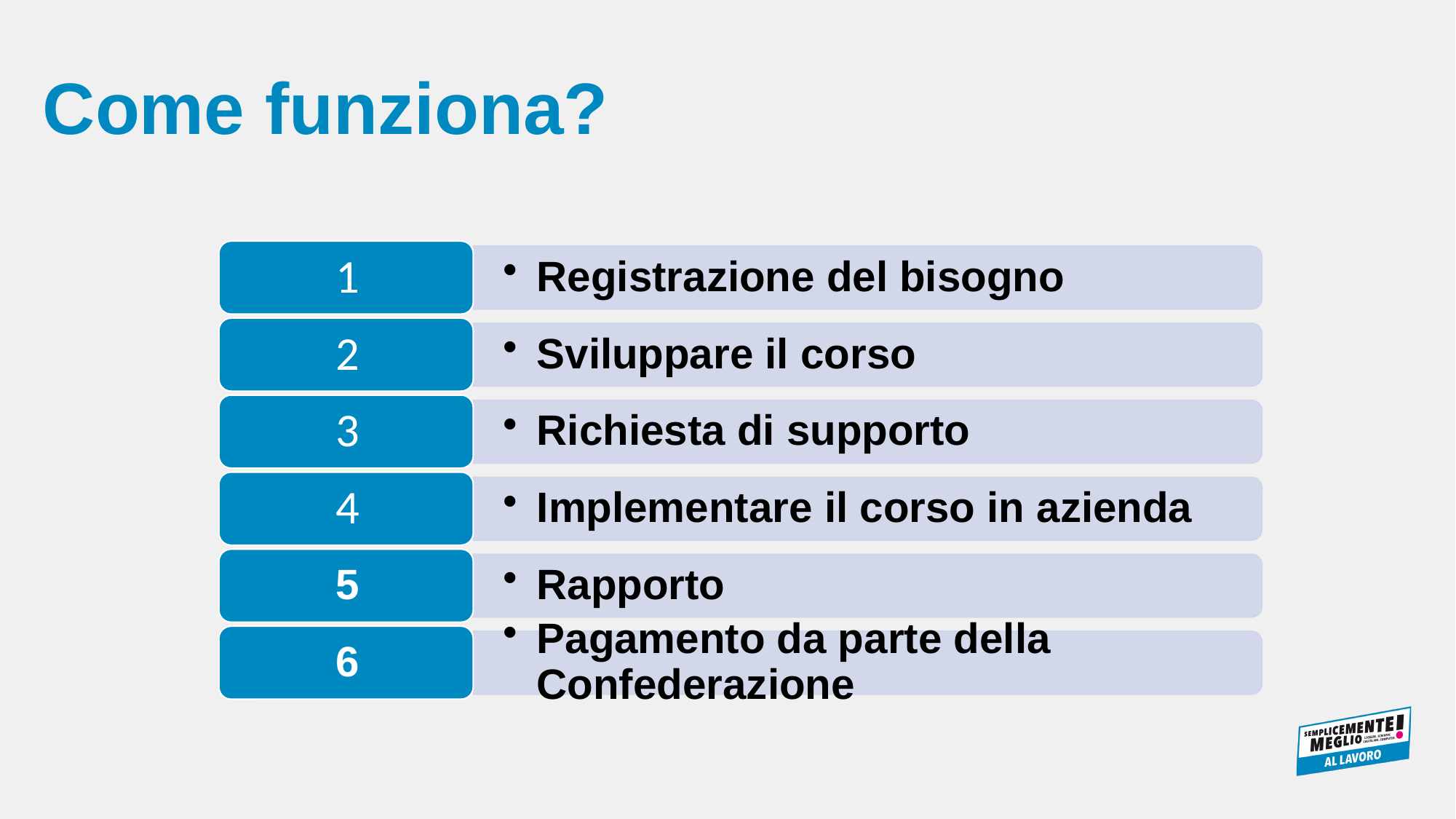

Come funziona?

Registrazione del bisogno
1
Sviluppare il corso
2
Richiesta di supporto
3
Implementare il corso in azienda
4
Rapporto
5
Pagamento da parte della Confederazione
6